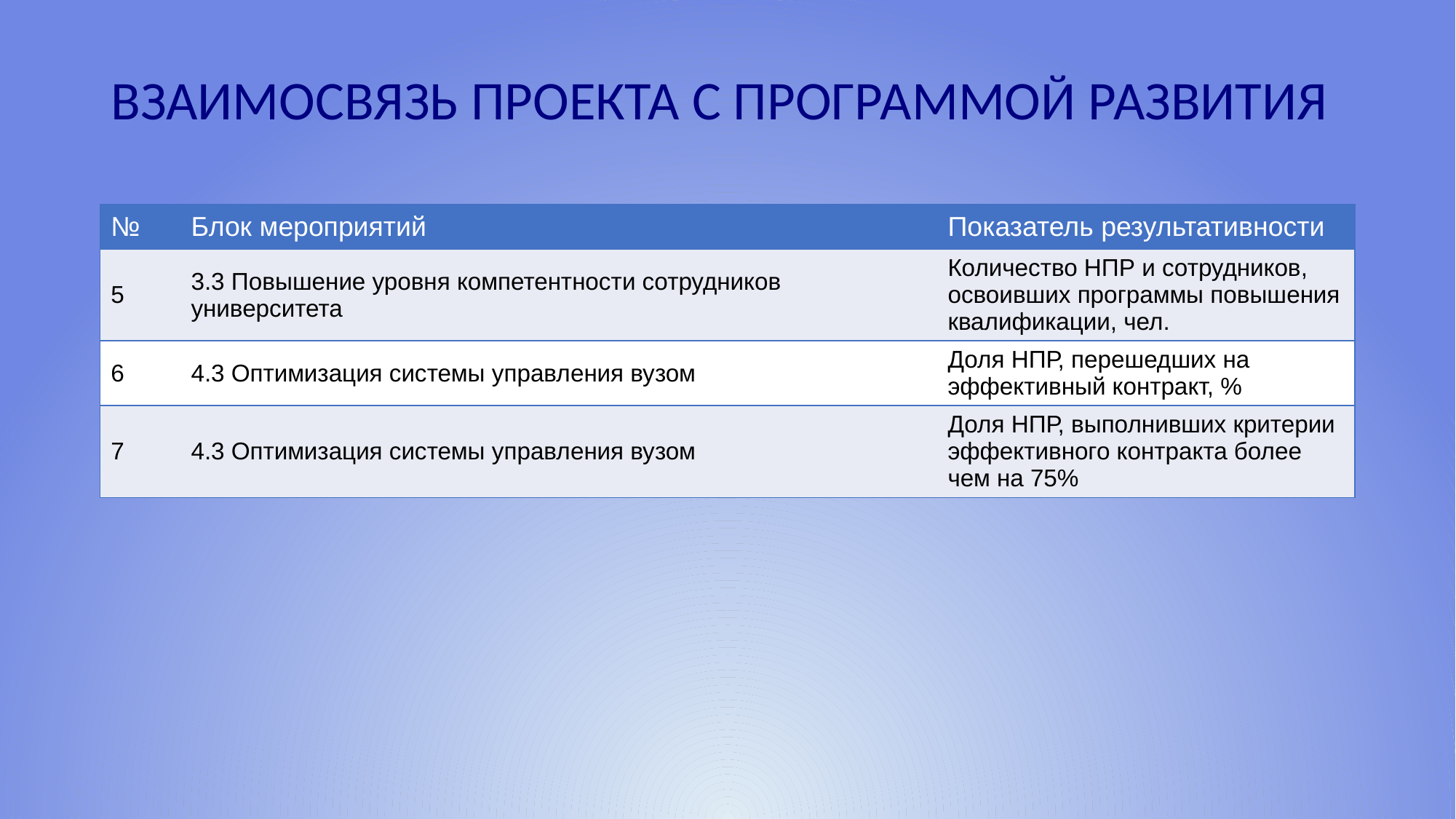

# Взаимосвязь проекта с Программой развития
| № | Блок мероприятий | Показатель результативности |
| --- | --- | --- |
| 5 | 3.3 Повышение уровня компетентности сотрудников университета | Количество НПР и сотрудников, освоивших программы повышения квалификации, чел. |
| 6 | 4.3 Оптимизация системы управления вузом | Доля НПР, перешедших на эффективный контракт, % |
| 7 | 4.3 Оптимизация системы управления вузом | Доля НПР, выполнивших критерии эффективного контракта более чем на 75% |